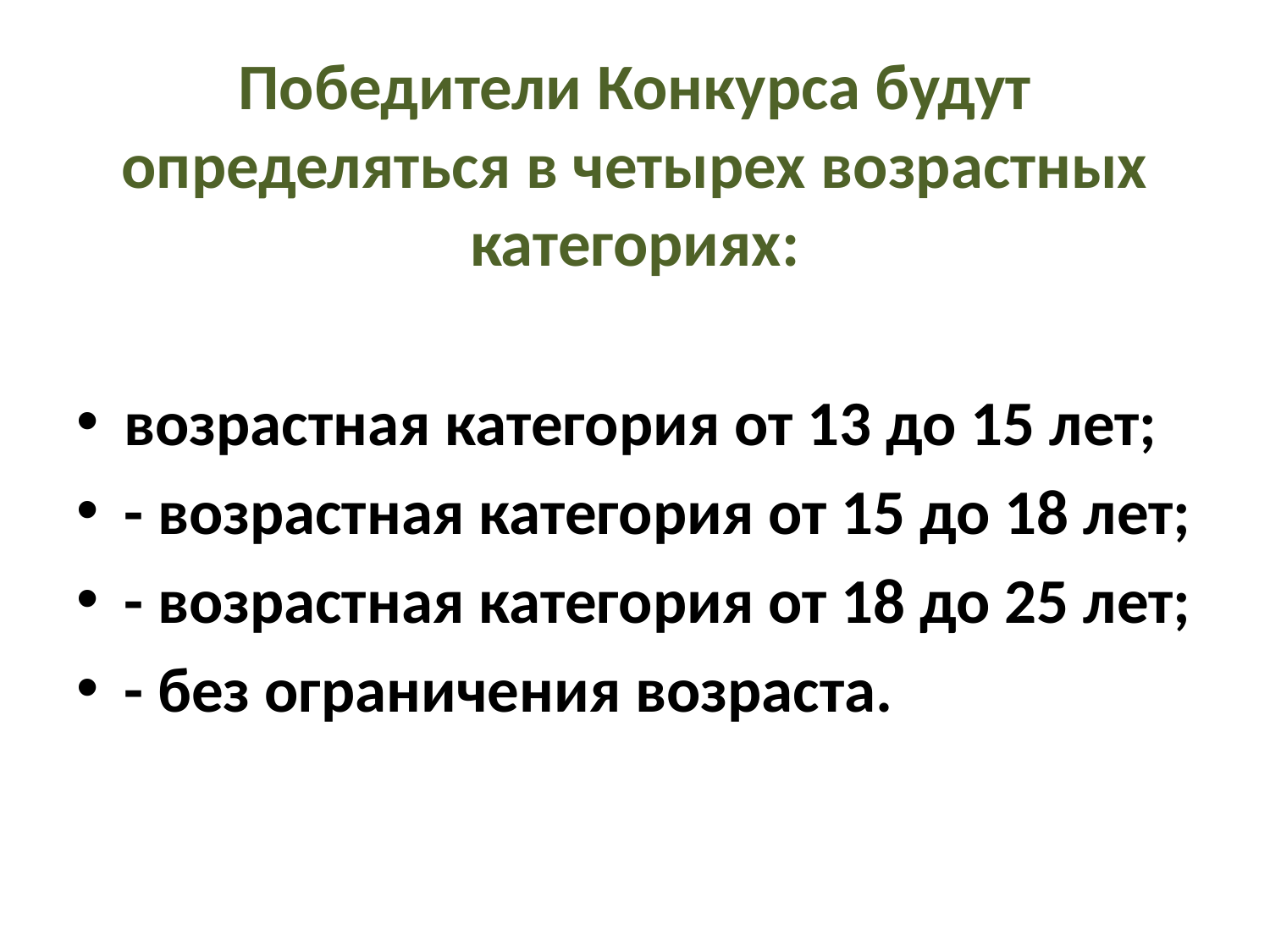

# Победители Конкурса будут определяться в четырех возрастных категориях:
возрастная категория от 13 до 15 лет;
- возрастная категория от 15 до 18 лет;
- возрастная категория от 18 до 25 лет;
- без ограничения возраста.